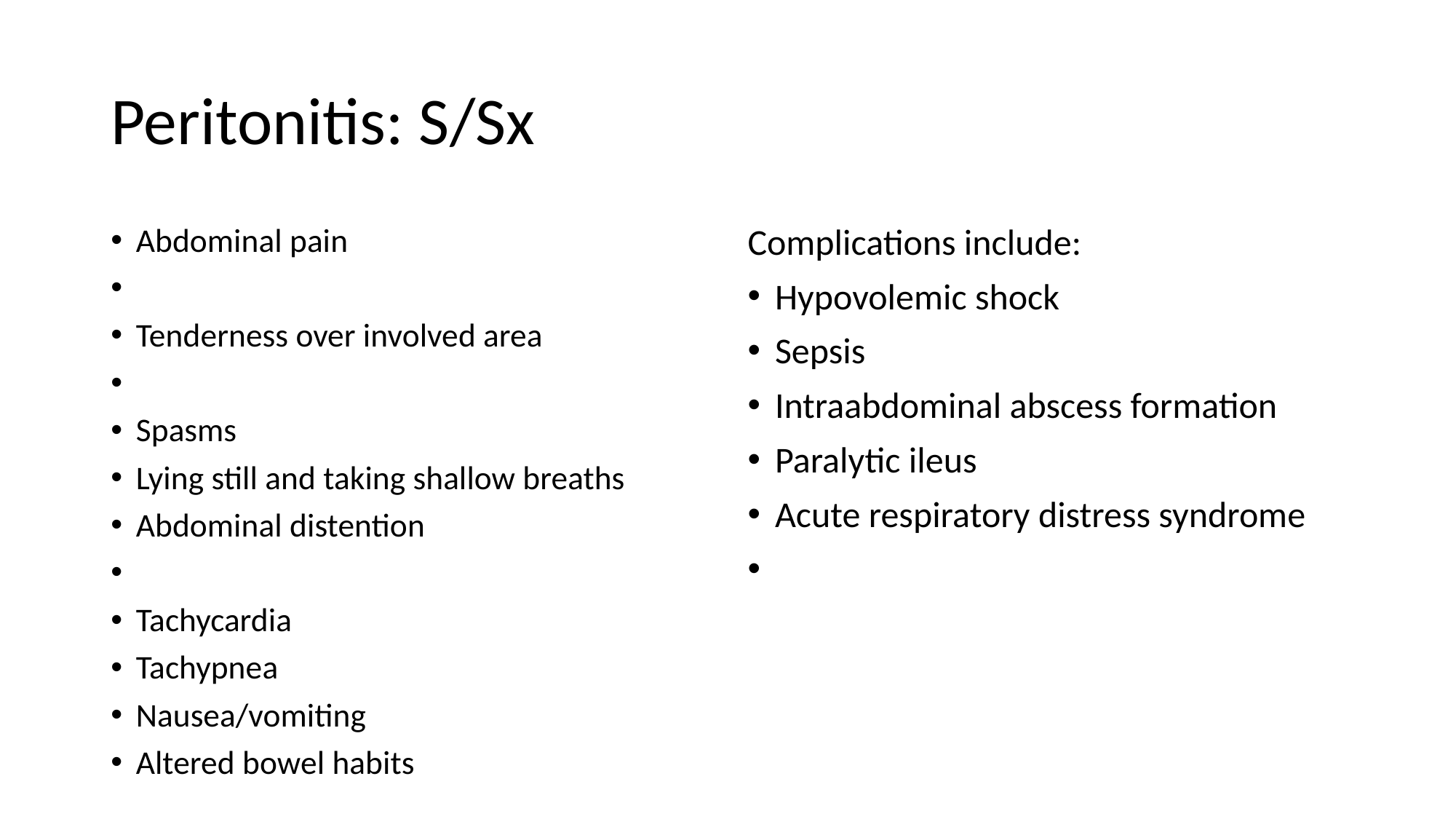

# Peritonitis: S/Sx
Abdominal pain

Tenderness over involved area

Spasms
Lying still and taking shallow breaths
Abdominal distention

Tachycardia
Tachypnea
Nausea/vomiting
Altered bowel habits
Complications include:
Hypovolemic shock
Sepsis
Intraabdominal abscess formation
Paralytic ileus
Acute respiratory distress syndrome